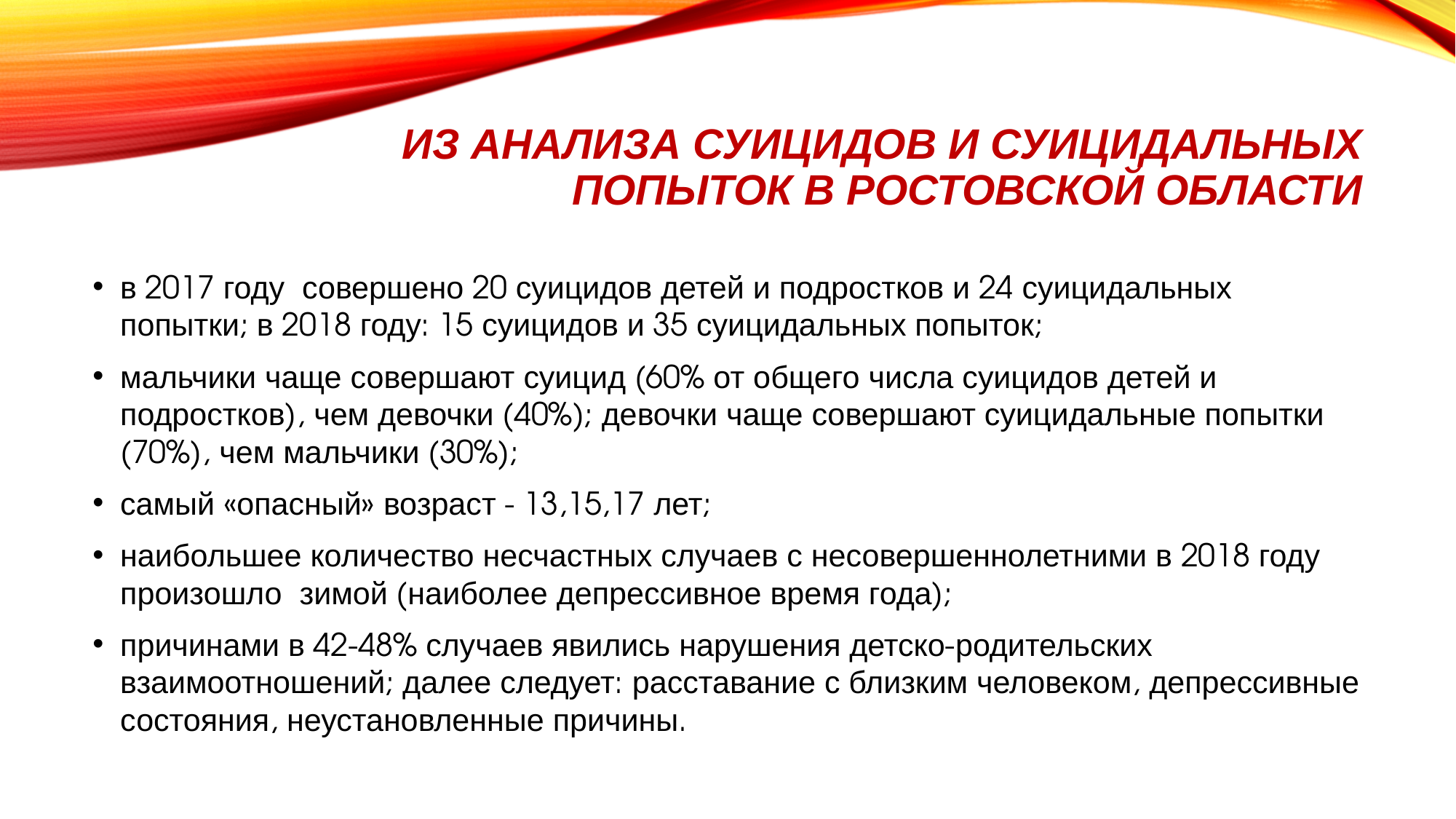

Из анализа суицидов и суицидальных попыток в Ростовской области
в 2017 году  совершено 20 суицидов детей и подростков и 24 суицидальных попытки; в 2018 году: 15 суицидов и 35 суицидальных попыток;
мальчики чаще совершают суицид (60% от общего числа суицидов детей и подростков), чем девочки (40%); девочки чаще совершают суицидальные попытки (70%), чем мальчики (30%);
самый «опасный» возраст - 13,15,17 лет;
наибольшее количество несчастных случаев с несовершеннолетними в 2018 году произошло  зимой (наиболее депрессивное время года);
причинами в 42-48% случаев явились нарушения детско-родительских взаимоотношений; далее следует: расставание с близким человеком, депрессивные состояния, неустановленные причины.